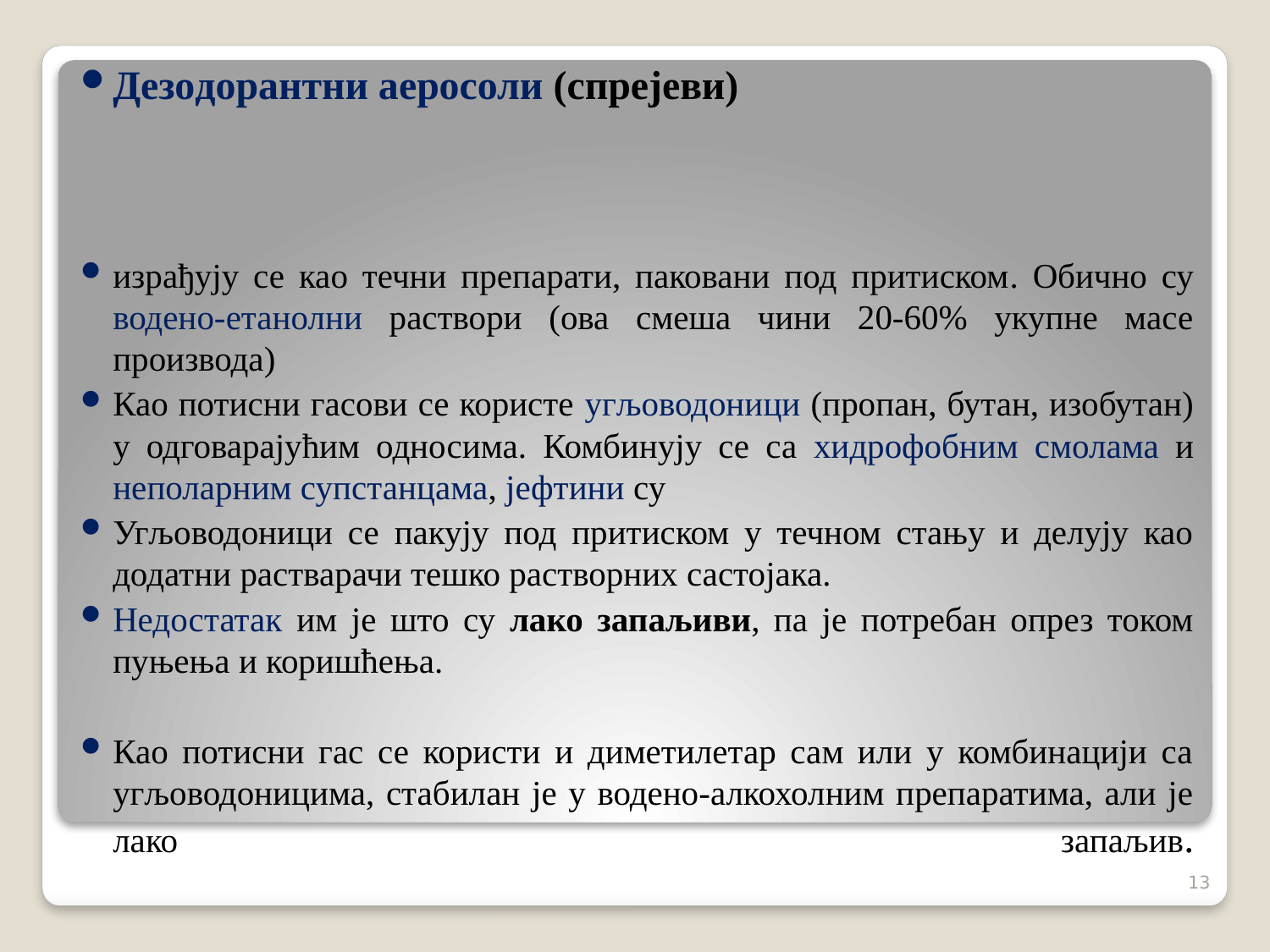

Дезодорантни аеросоли (спрејеви)

израђују се као течни препарати, паковани под притиском. Обично су водено-етанолни раствори (ова смеша чини 20-60% укупне масе производа)
Као потисни гасови се користе угљоводоници (пропан, бутан, изобутан) у одговарајућим односима. Комбинују се са хидрофобним смолама и неполарним супстанцама, јефтини су
Угљоводоници се пакују под притиском у течном стању и делују као додатни растварачи тешко растворних састојака.
Недостатак им је што су лако запаљиви, па је потребан опрез током пуњења и коришћења.

Као потисни гас се користи и диметилетар сам или у комбинацији са угљоводоницима, стабилан је у водено-алкохолним препаратима, али је лако запаљив.
13